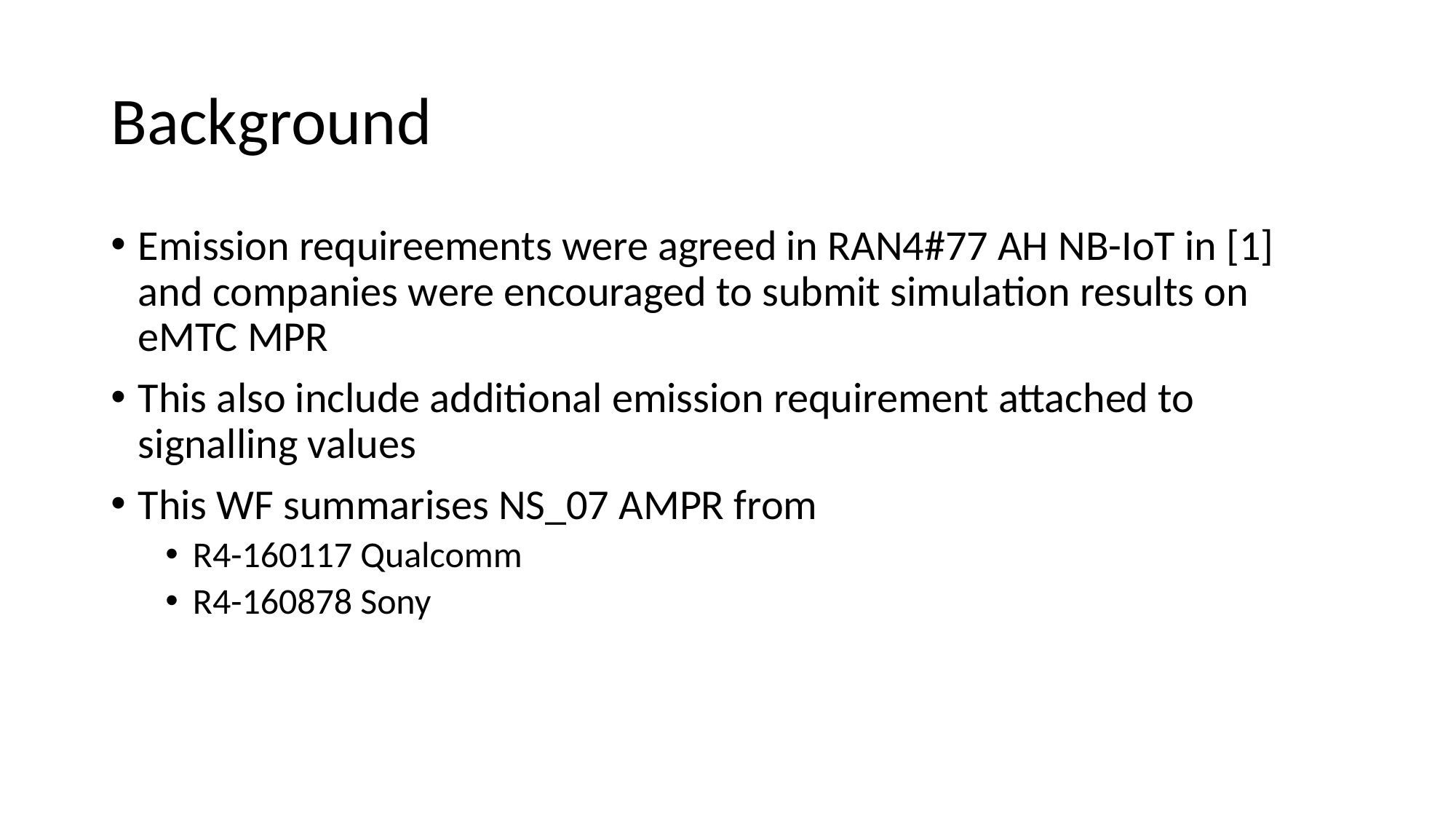

# Background
Emission requireements were agreed in RAN4#77 AH NB-IoT in [1] and companies were encouraged to submit simulation results on eMTC MPR
This also include additional emission requirement attached to signalling values
This WF summarises NS_07 AMPR from
R4-160117 Qualcomm
R4-160878 Sony